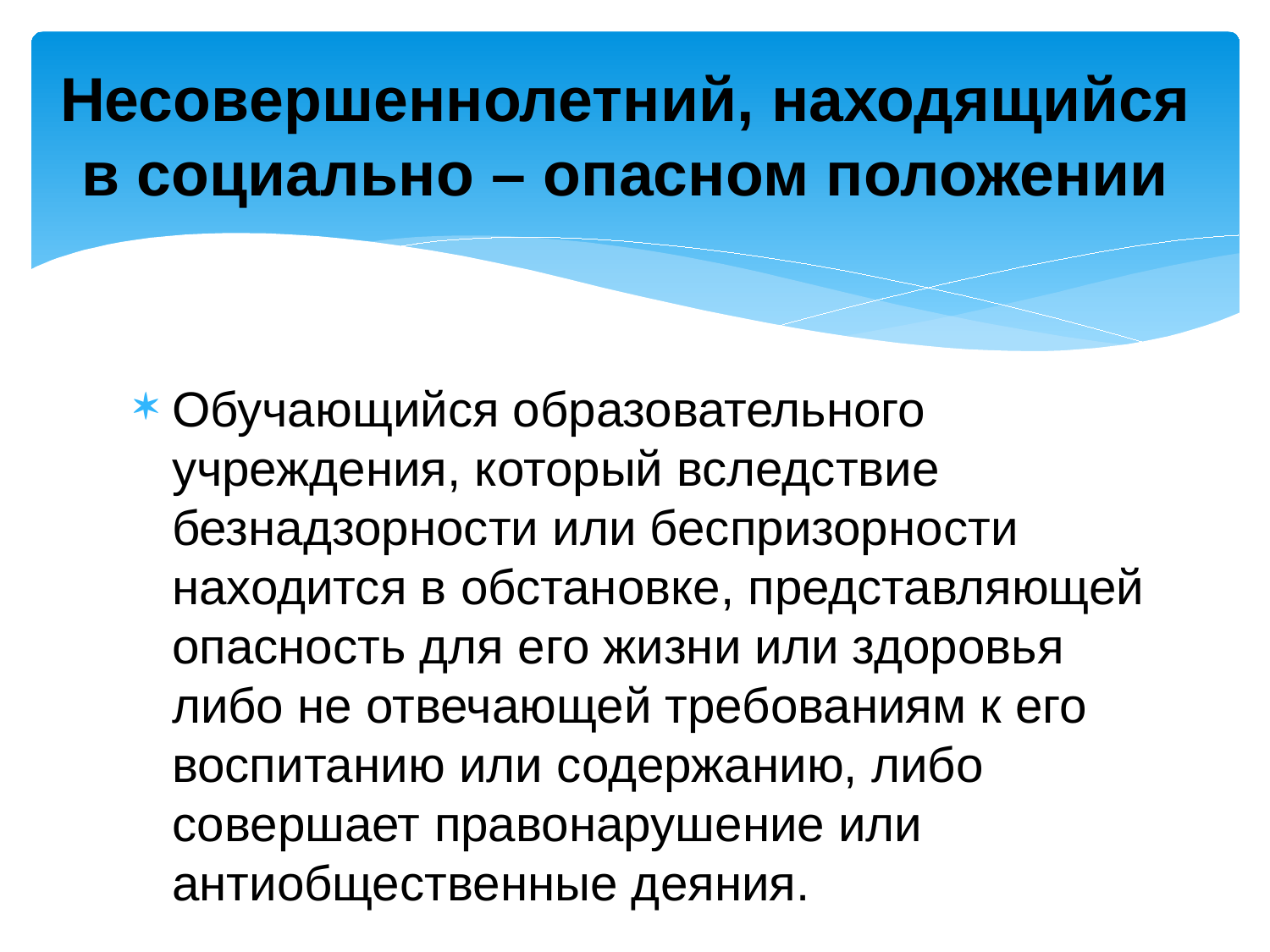

# Несовершеннолетний, находящийся в социально – опасном положении
Обучающийся образовательного учреждения, который вследствие безнадзорности или беспризорности находится в обстановке, представляющей опасность для его жизни или здоровья либо не отвечающей требованиям к его воспитанию или содержанию, либо совершает правонарушение или антиобщественные деяния.